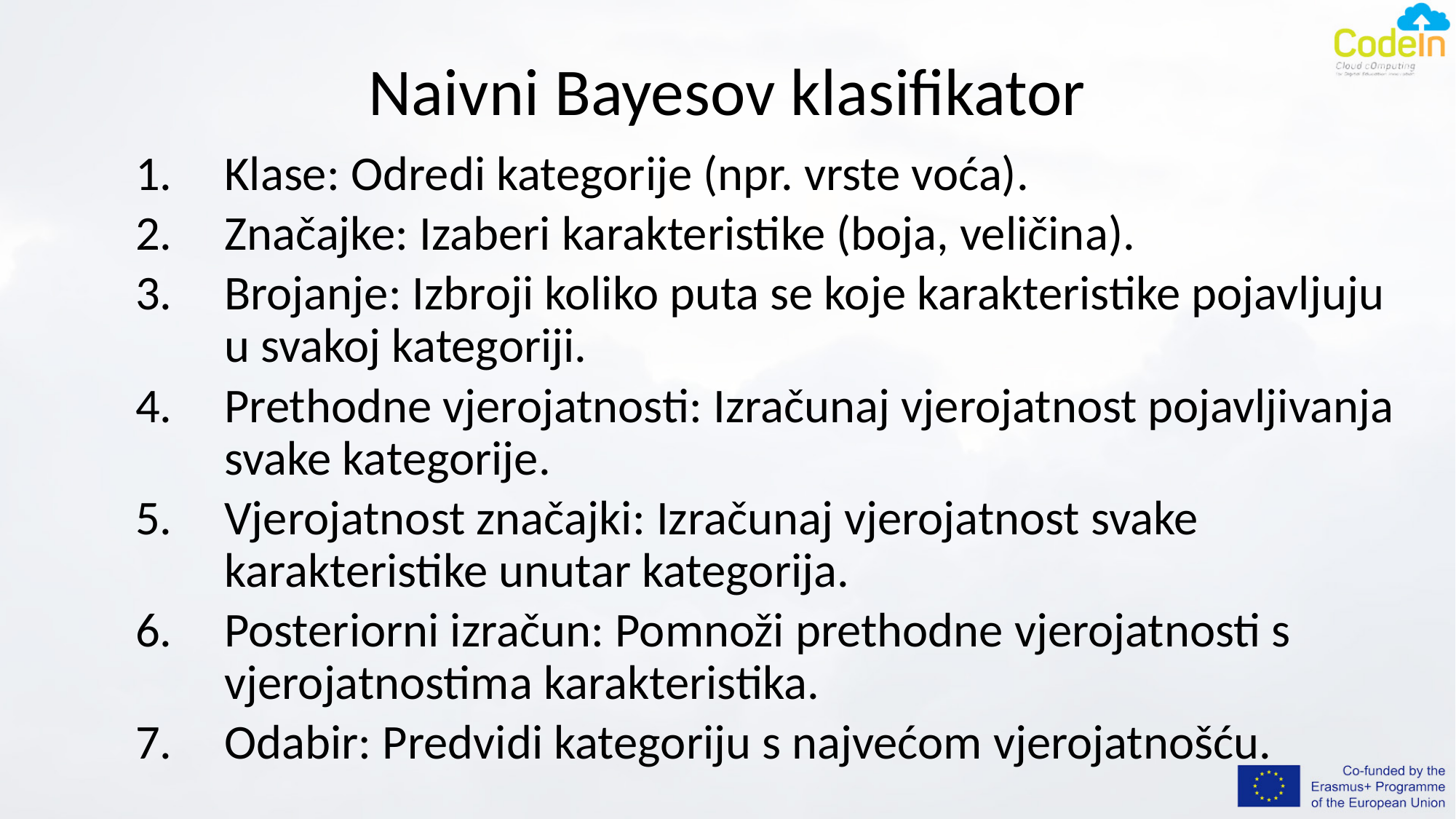

# Naivni Bayesov klasifikator
Klase: Odredi kategorije (npr. vrste voća).
Značajke: Izaberi karakteristike (boja, veličina).
Brojanje: Izbroji koliko puta se koje karakteristike pojavljuju u svakoj kategoriji.
Prethodne vjerojatnosti: Izračunaj vjerojatnost pojavljivanja svake kategorije.
Vjerojatnost značajki: Izračunaj vjerojatnost svake karakteristike unutar kategorija.
Posteriorni izračun: Pomnoži prethodne vjerojatnosti s vjerojatnostima karakteristika.
Odabir: Predvidi kategoriju s najvećom vjerojatnošću.